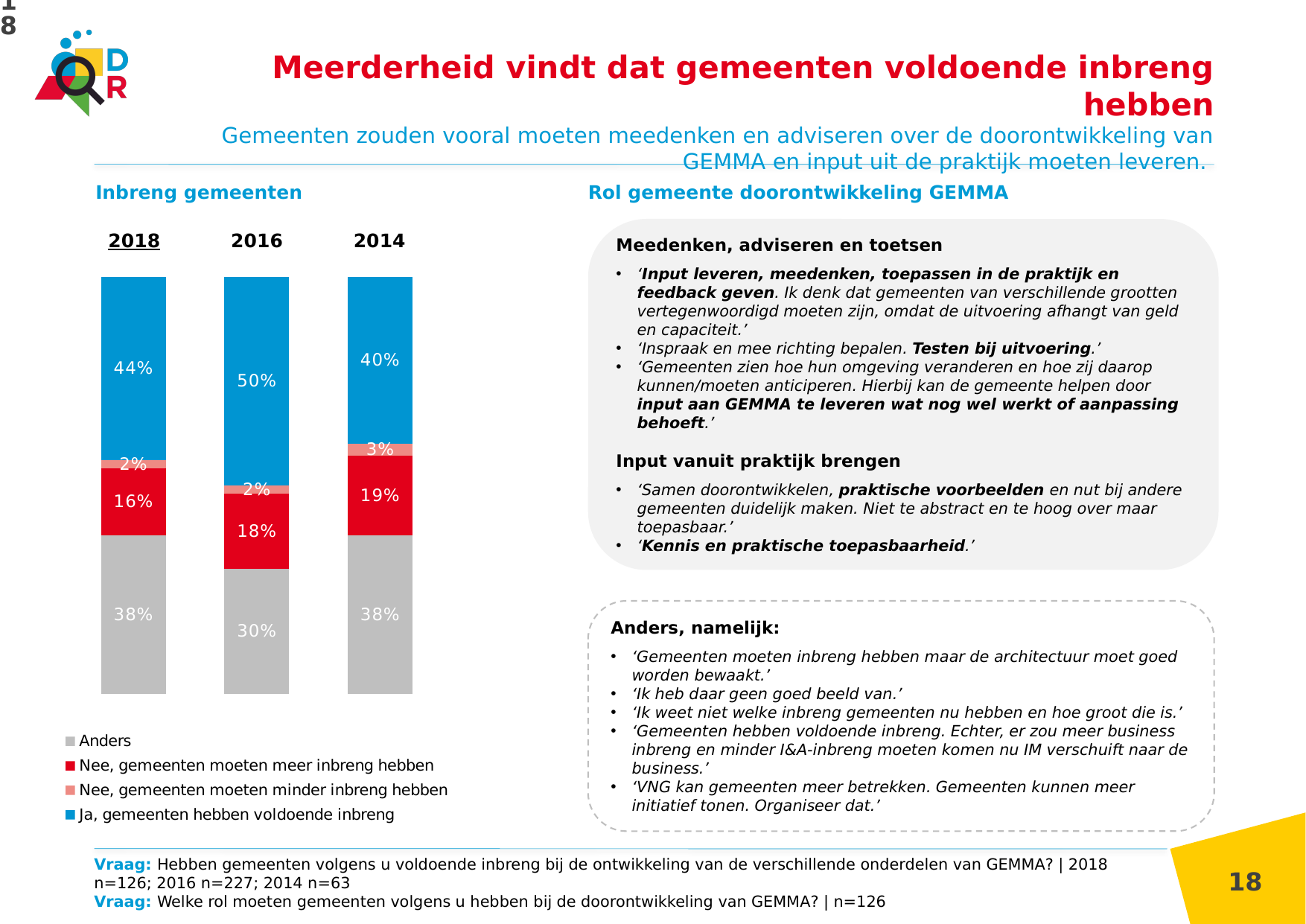

18
Meerderheid vindt dat gemeenten voldoende inbreng hebben
Gemeenten zouden vooral moeten meedenken en adviseren over de doorontwikkeling van GEMMA en input uit de praktijk moeten leveren.
Inbreng gemeenten
Rol gemeente doorontwikkeling GEMMA
Meedenken, adviseren en toetsen

‘Input leveren, meedenken, toepassen in de praktijk en feedback geven. Ik denk dat gemeenten van verschillende grootten vertegenwoordigd moeten zijn, omdat de uitvoering afhangt van geld en capaciteit.’
‘Inspraak en mee richting bepalen. Testen bij uitvoering.’
‘Gemeenten zien hoe hun omgeving veranderen en hoe zij daarop kunnen/moeten anticiperen. Hierbij kan de gemeente helpen door input aan GEMMA te leveren wat nog wel werkt of aanpassing behoeft.’

Input vanuit praktijk brengen

‘Samen doorontwikkelen, praktische voorbeelden en nut bij andere gemeenten duidelijk maken. Niet te abstract en te hoog over maar toepasbaar.’
‘Kennis en praktische toepasbaarheid.’
2018
2016
2014

### Chart

| Category | Anders | Nee, gemeenten moeten meer inbreng hebben | Nee, gemeenten moeten minder inbreng hebben | Ja, gemeenten hebben voldoende inbreng |
|---|---|---|---|---|
| 2018 | 0.38 | 0.16 | 0.02 | 0.44 |
| 2016 | 0.3 | 0.18 | 0.02 | 0.5 |
| 2014 | 0.38 | 0.19 | 0.03 | 0.4 |
Anders, namelijk:

‘Gemeenten moeten inbreng hebben maar de architectuur moet goed worden bewaakt.’
‘Ik heb daar geen goed beeld van.’
‘Ik weet niet welke inbreng gemeenten nu hebben en hoe groot die is.’
‘Gemeenten hebben voldoende inbreng. Echter, er zou meer business inbreng en minder I&A-inbreng moeten komen nu IM verschuift naar de business.’
‘VNG kan gemeenten meer betrekken. Gemeenten kunnen meer initiatief tonen. Organiseer dat.’
18
Vraag: Hebben gemeenten volgens u voldoende inbreng bij de ontwikkeling van de verschillende onderdelen van GEMMA? | 2018 n=126; 2016 n=227; 2014 n=63
Vraag: Welke rol moeten gemeenten volgens u hebben bij de doorontwikkeling van GEMMA? | n=126